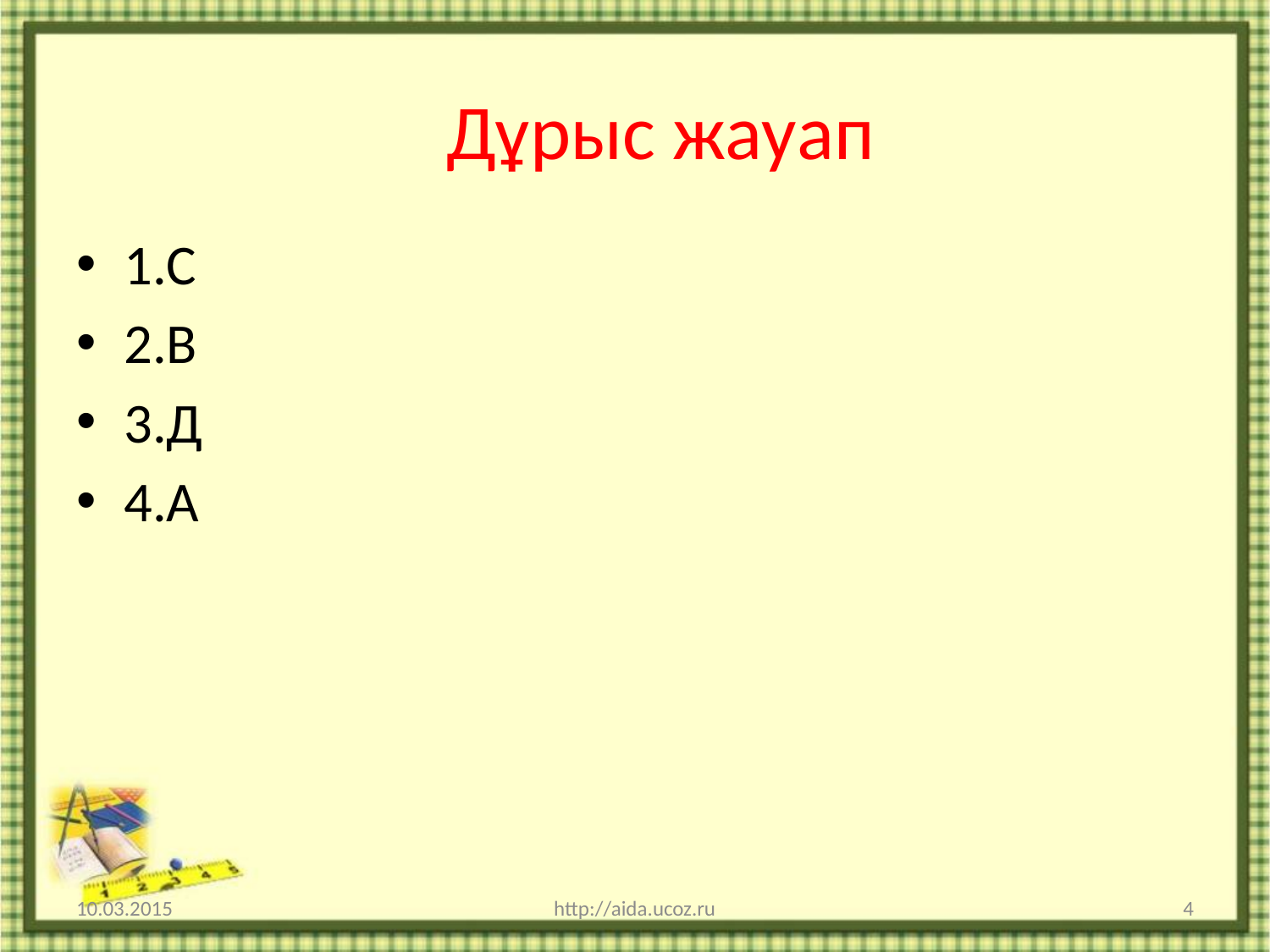

# Дұрыс жауап
1.С
2.В
3.Д
4.А
10.03.2015
http://aida.ucoz.ru
4